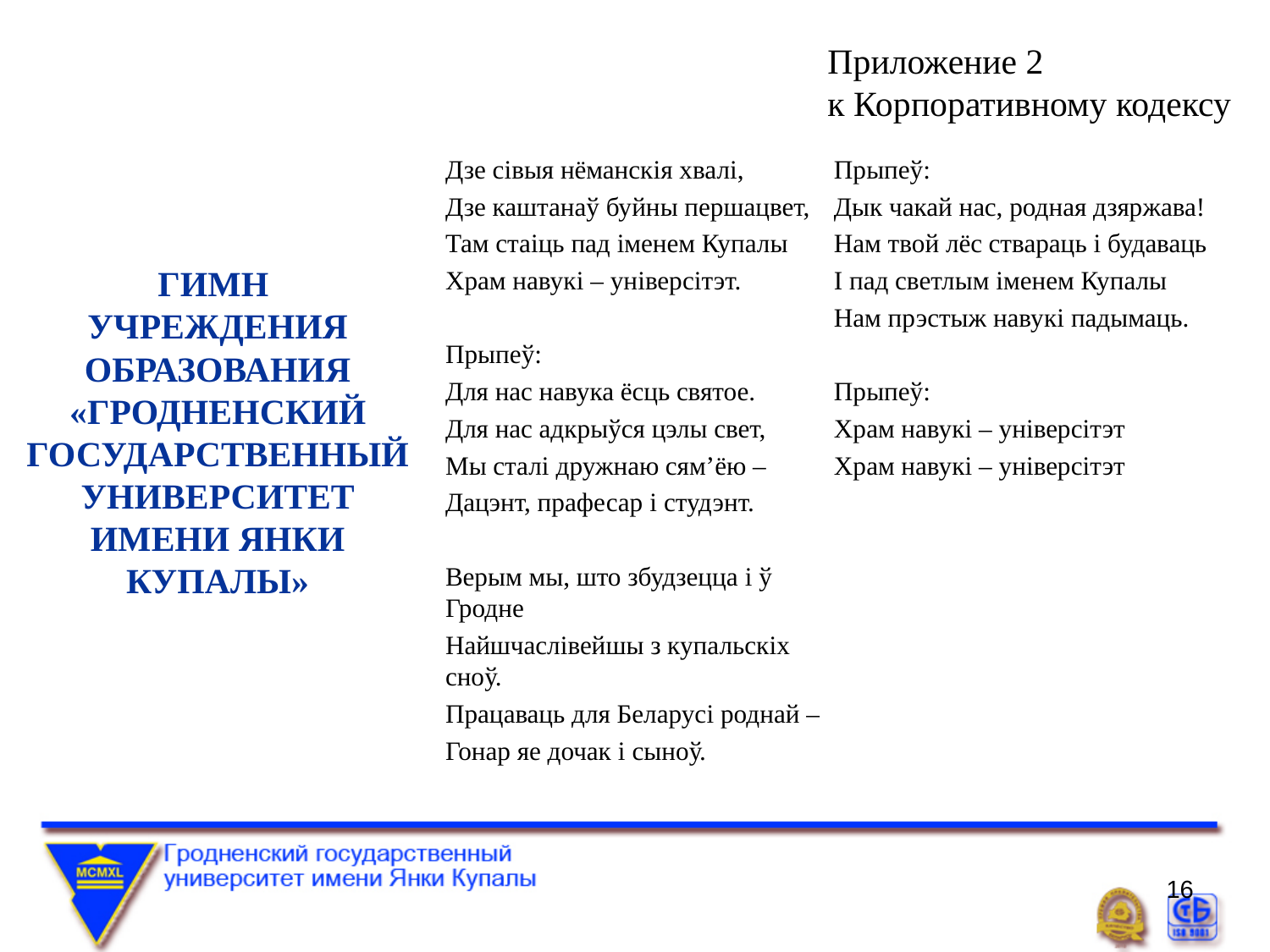

# Приложение 2 к Корпоративному кодексу
ГИМН
УЧРЕЖДЕНИЯ ОБРАЗОВАНИЯ «ГРОДНЕНСКИЙ ГОСУДАРСТВЕННЫЙ УНИВЕРСИТЕТ ИМЕНИ ЯНКИ КУПАЛЫ»
Дзе сiвыя нёманскiя хвалi,
Дзе каштанаў буйны першацвет,
Там стаiць пад iменем Купалы
Храм навукi – унiверсiтэт.

Прыпеў:
Для нас навука ёсць святое.
Для нас адкрыўся цэлы свет,
Мы сталi дружнаю сям’ёю –
Дацэнт, прафесар i студэнт.

Верым мы, што збудзецца i ў Гродне
Найшчаслiвейшы з купальскiх сноў.
Працаваць для Беларусi роднай –
Гонар яе дочак i сыноў.
Прыпеў:
Дык чакай нас, родная дзяржава!
Нам твой лёс ствараць i будаваць
I пад светлым iменем Купалы
Нам прэстыж навукi падымаць.

Прыпеў:
Храм навукi – унiверсiтэт
Храм навукi – унiверсiтэт

16